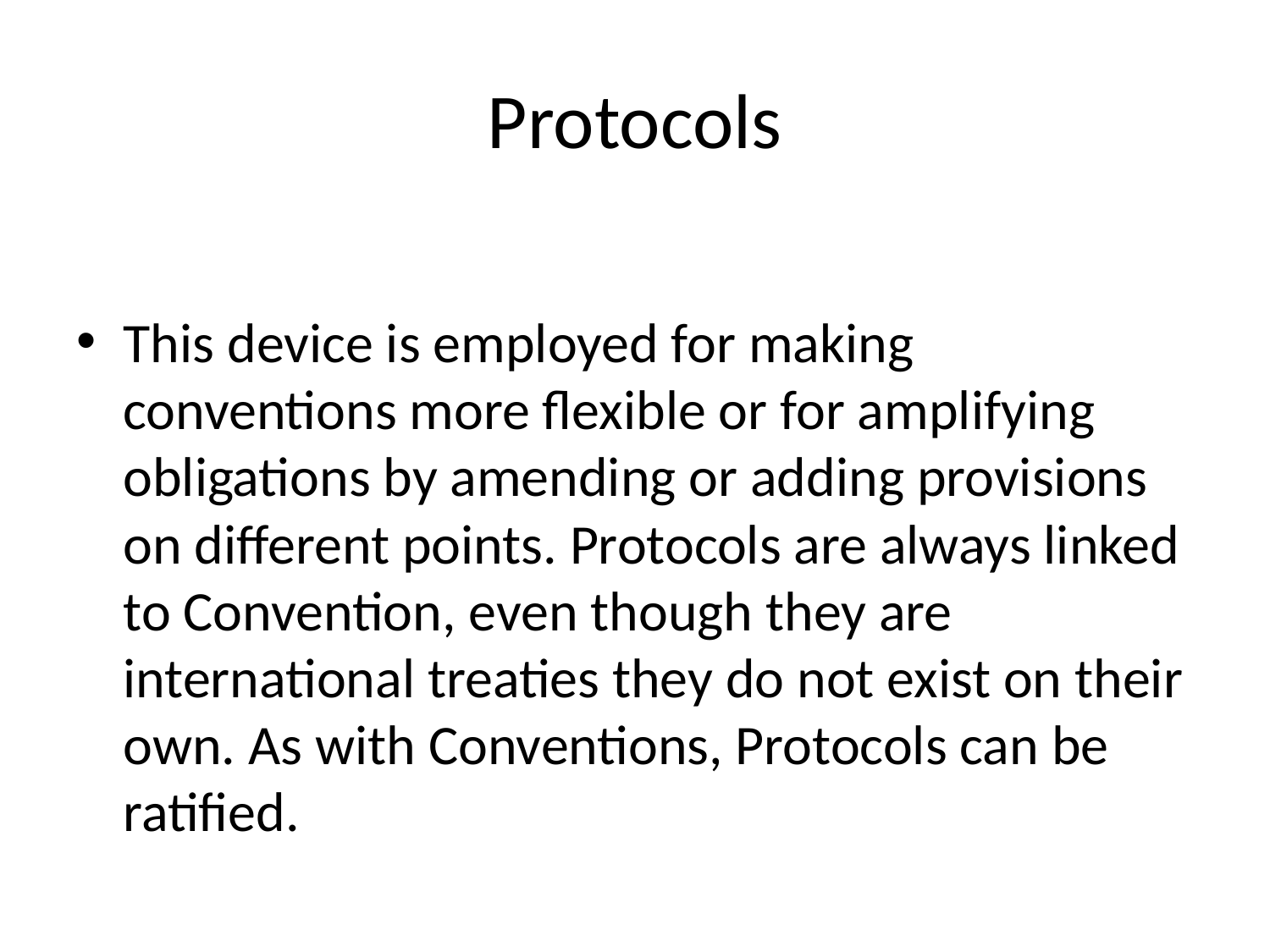

# Protocols

This device is employed for making conventions more flexible or for amplifying obligations by amending or adding provisions on different points. Protocols are always linked to Convention, even though they are international treaties they do not exist on their own. As with Conventions, Protocols can be ratified.